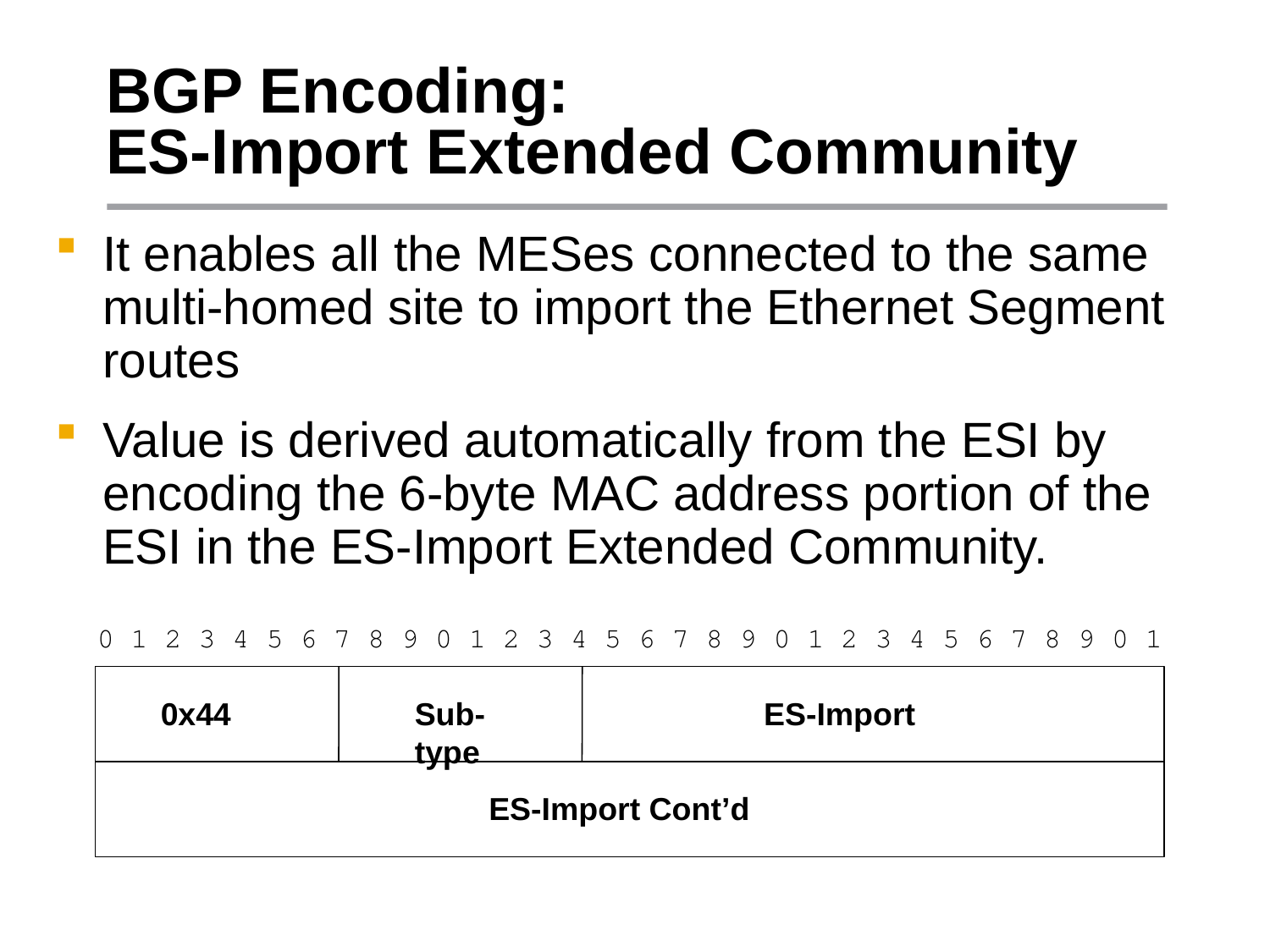

# BGP Encoding: ES-Import Extended Community
It enables all the MESes connected to the same multi-homed site to import the Ethernet Segment routes
Value is derived automatically from the ESI by encoding the 6-byte MAC address portion of the ESI in the ES-Import Extended Community.
0 1 2 3 4 5 6 7 8 9 0 1 2 3 4 5 6 7 8 9 0 1 2 3 4 5 6 7 8 9 0 1

0x44
Sub-type
ES-Import

ES-Import Cont’d